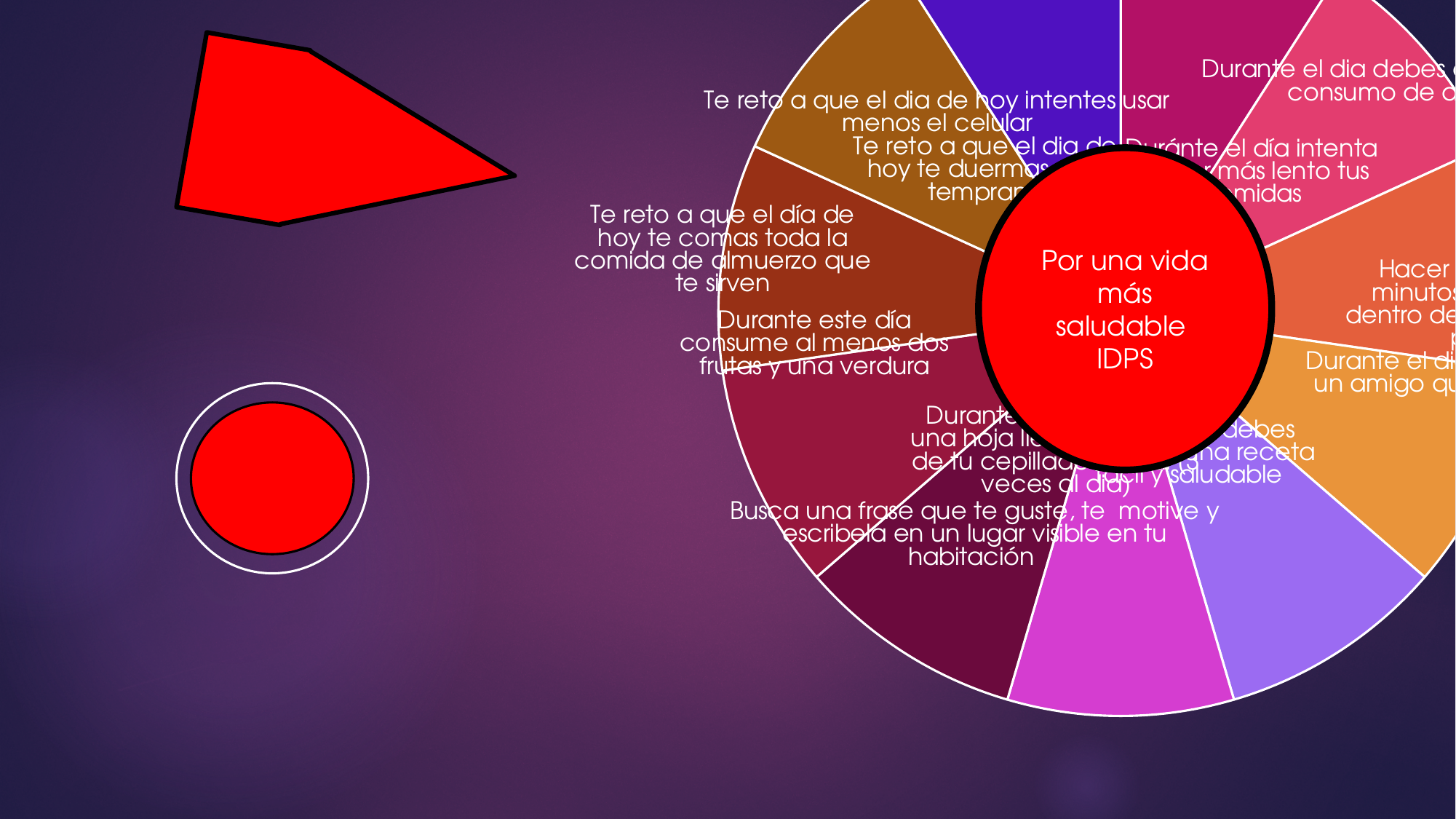

### Chart

| Category | Ventas |
|---|---|
| Durante el dia debes aumentar tú consumo de agua
 | 1.0 |
| Duránte el día intenta comer más lento tus comidas
 | 1.0 |
| Hacer duránte 20 minutos trote lento dentro de tú hogar y/o patio | 1.0 |
| Durante el dia habla con un amigo que extrañes
 | 1.0 |
| En este día debes aprender una receta fácil y saludable  | 1.0 |
| Busca una frase que te guste, te  motive y escribela en un lugar visible en tu habitación  | 1.0 |
| Durante la semana en una hoja lleva un registro de tu cepillado dental (3 veces al dia) | 1.0 |
| Durante este día consume al menos dos frutas y una verdura
 | 1.0 |
| Te reto a que el día de hoy te comas toda la comida de almuerzo que te sirven | 1.0 |
| Te reto a que el dia de hoy te duermas más temprano | 1.0 |
| Te reto a que el dia de hoy intentes usar menos el celular | 1.0 |
Por una vida más saludable
IDPS